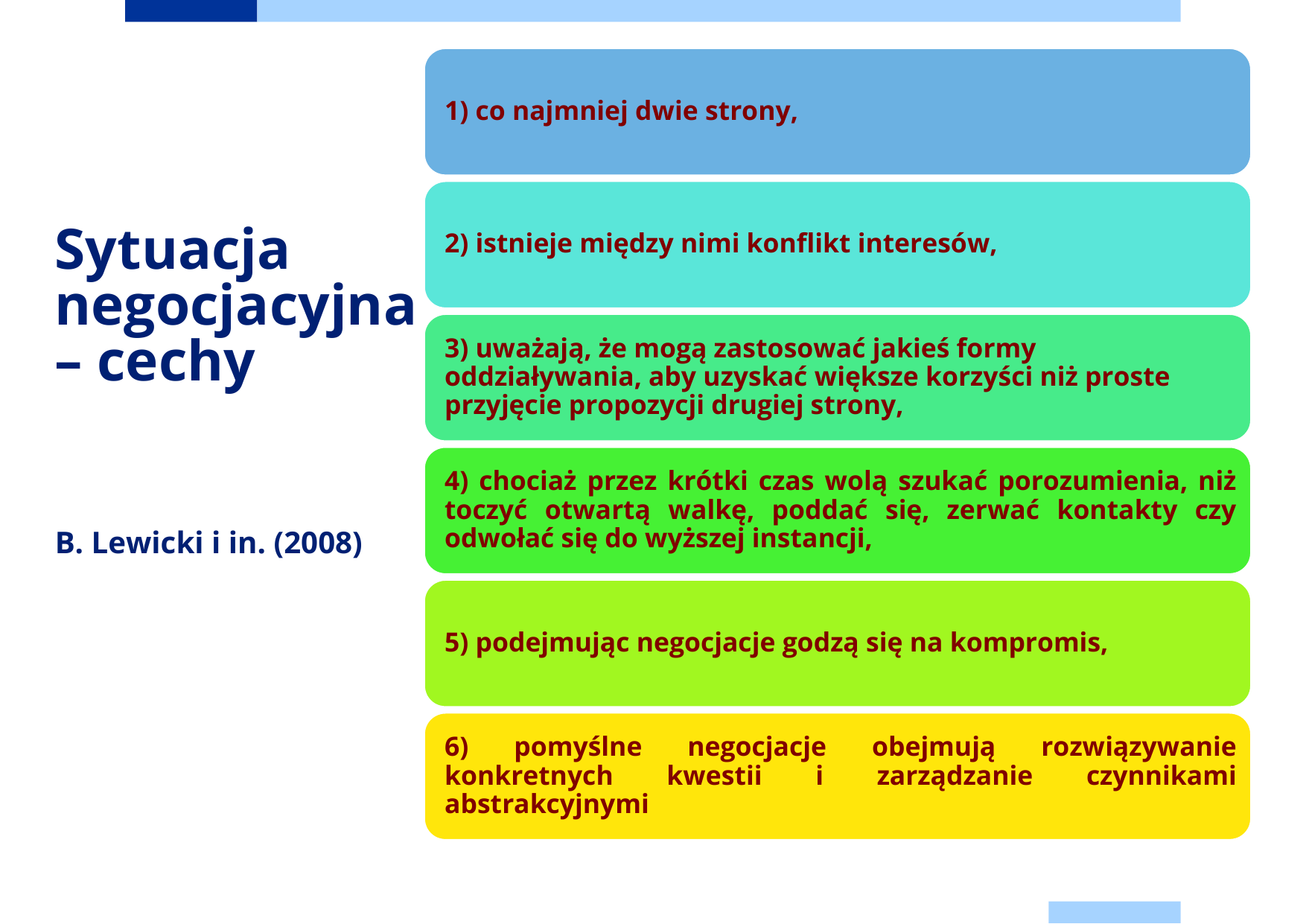

1) co najmniej dwie strony,
2) istnieje między nimi konflikt interesów,
3) uważają, że mogą zastosować jakieś formy oddziaływania, aby uzyskać większe korzyści niż proste przyjęcie propozycji drugiej strony,
4) chociaż przez krótki czas wolą szukać porozumienia, niż toczyć otwartą walkę, poddać się, zerwać kontakty czy odwołać się do wyższej instancji,
5) podejmując negocjacje godzą się na kompromis,
6) pomyślne negocjacje obejmują rozwiązywanie konkretnych kwestii i zarządzanie czynnikami abstrakcyjnymi
# Sytuacja negocjacyjna – cechy B. Lewicki i in. (2008)